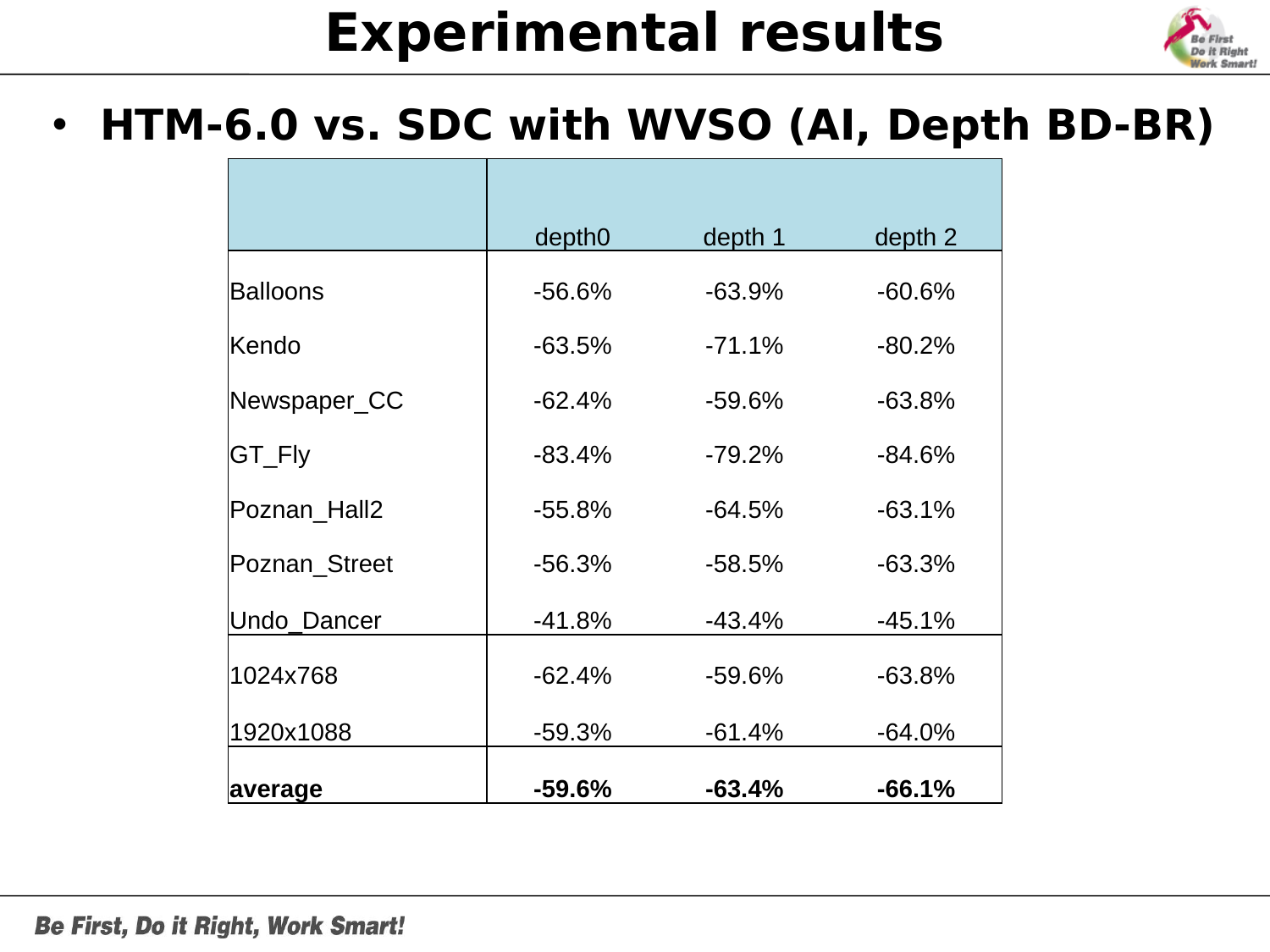

# Experimental results
HTM-6.0 vs. SDC with WVSO (AI, Depth BD-BR)

|  | depth0 | depth 1 | depth 2 |
| --- | --- | --- | --- |
| Balloons | -56.6% | -63.9% | -60.6% |
| Kendo | -63.5% | -71.1% | -80.2% |
| Newspaper\_CC | -62.4% | -59.6% | -63.8% |
| GT\_Fly | -83.4% | -79.2% | -84.6% |
| Poznan\_Hall2 | -55.8% | -64.5% | -63.1% |
| Poznan\_Street | -56.3% | -58.5% | -63.3% |
| Undo\_Dancer | -41.8% | -43.4% | -45.1% |
| 1024x768 | -62.4% | -59.6% | -63.8% |
| 1920x1088 | -59.3% | -61.4% | -64.0% |
| average | -59.6% | -63.4% | -66.1% |